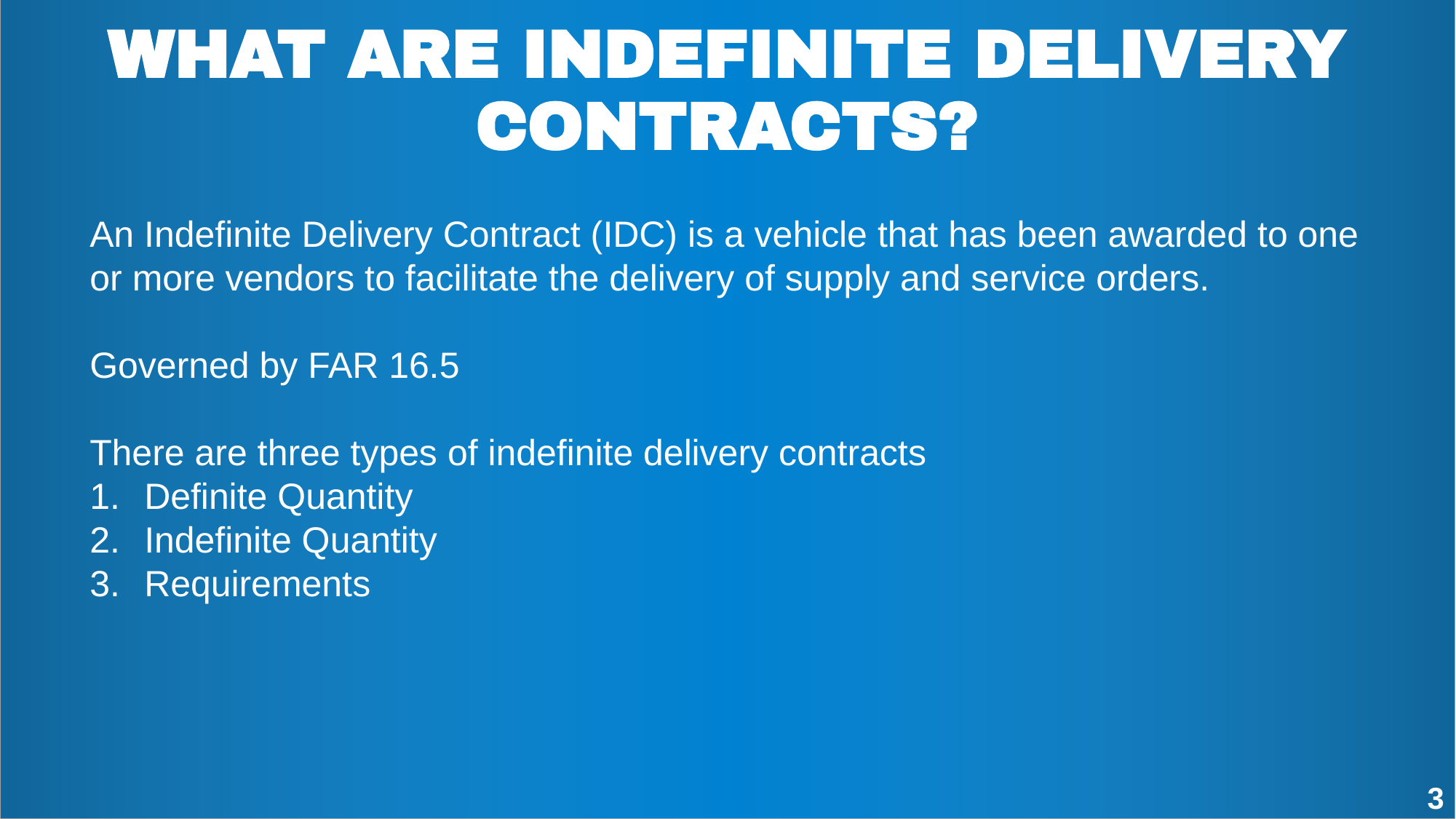

WHAT ARE INDEFINITE DELIVERY CONTRACTS?
An Indefinite Delivery Contract (IDC) is a vehicle that has been awarded to one or more vendors to facilitate the delivery of supply and service orders.
Governed by FAR 16.5
There are three types of indefinite delivery contracts
Definite Quantity
Indefinite Quantity
Requirements
3